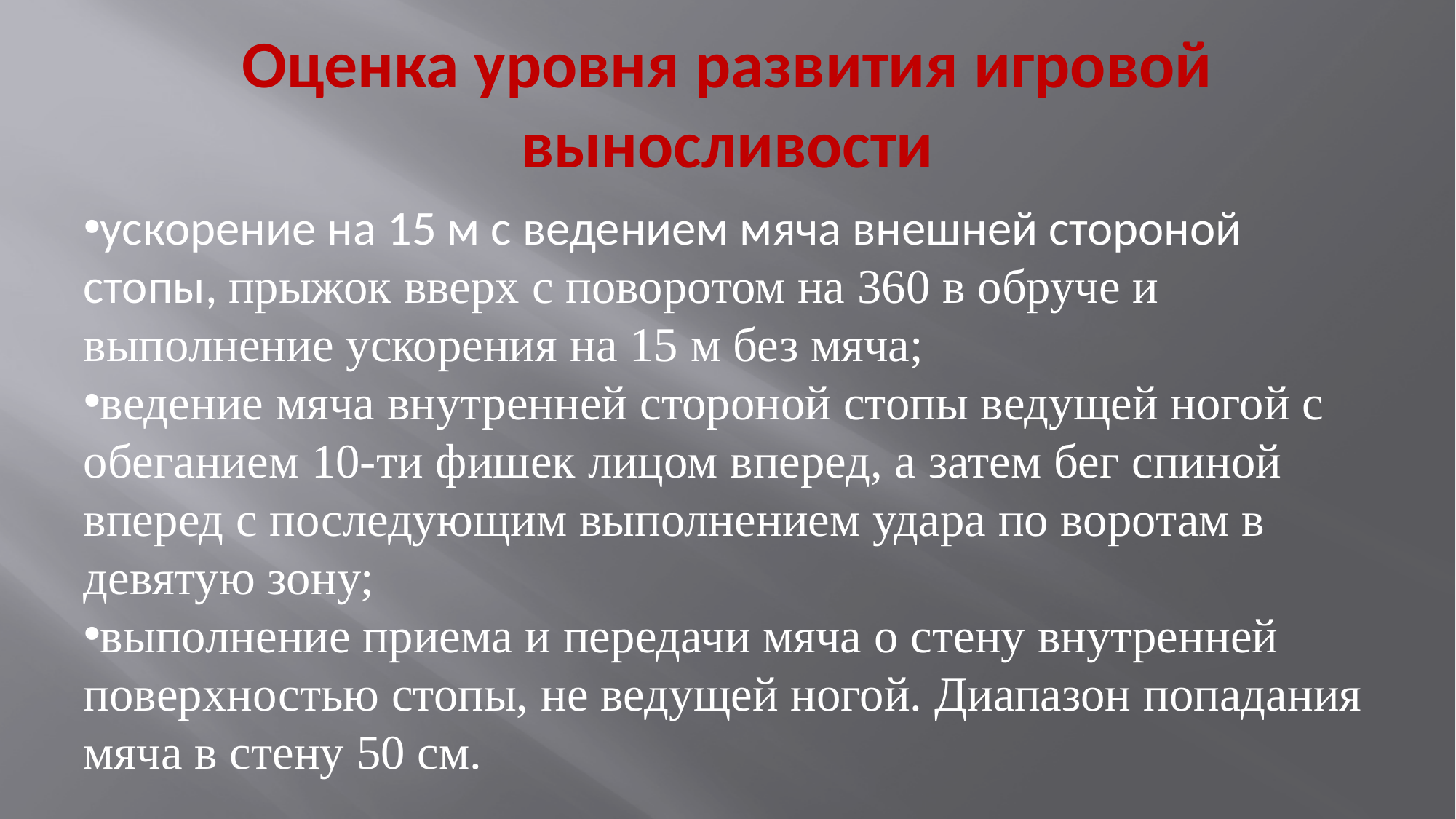

Оценка уровня развития игровой выносливости
ускорение на 15 м с ведением мяча внешней стороной стопы, прыжок вверх с поворотом на 360 в обруче и выполнение ускорения на 15 м без мяча;
ведение мяча внутренней стороной стопы ведущей ногой с обеганием 10-ти фишек лицом вперед, а затем бег спиной вперед с последующим выполнением удара по воротам в девятую зону;
выполнение приема и передачи мяча о стену внутренней поверхностью стопы, не ведущей ногой. Диапазон попадания мяча в стену 50 см.